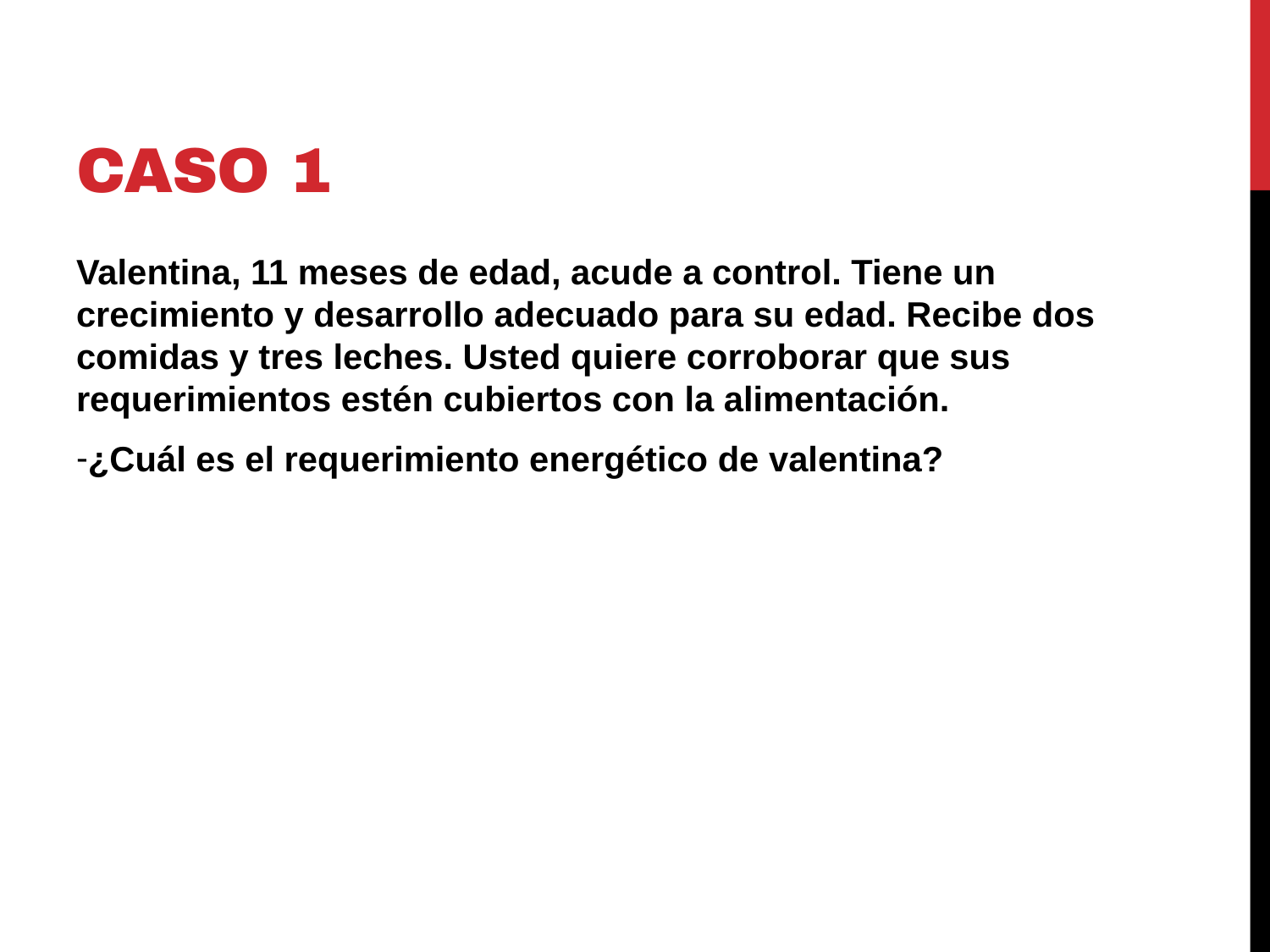

# Caso 1
Valentina, 11 meses de edad, acude a control. Tiene un crecimiento y desarrollo adecuado para su edad. Recibe dos comidas y tres leches. Usted quiere corroborar que sus requerimientos estén cubiertos con la alimentación.
¿Cuál es el requerimiento energético de valentina?